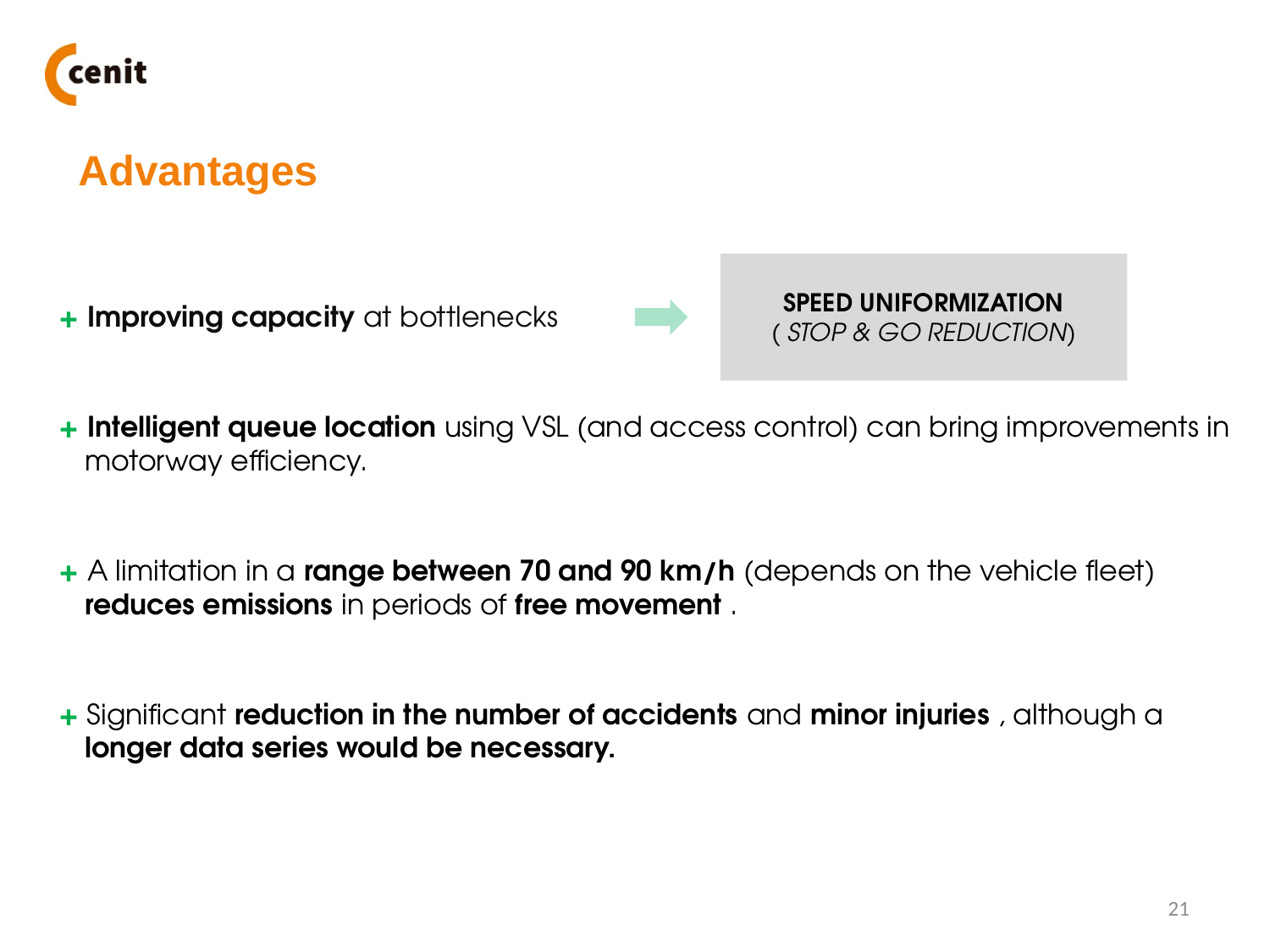

# Advantages

+ Improving capacity at bottlenecks

+ Intelligent queue location using VSL (and access control) can bring improvements in motorway efficiency.

+ A limitation in a range between 70 and 90 km/h (depends on the vehicle fleet) reduces emissions in periods of free movement .

+ Significant reduction in the number of accidents and minor injuries , although a longer data series would be necessary.

SPEED UNIFORMIZATION
( STOP & GO REDUCTION)

21